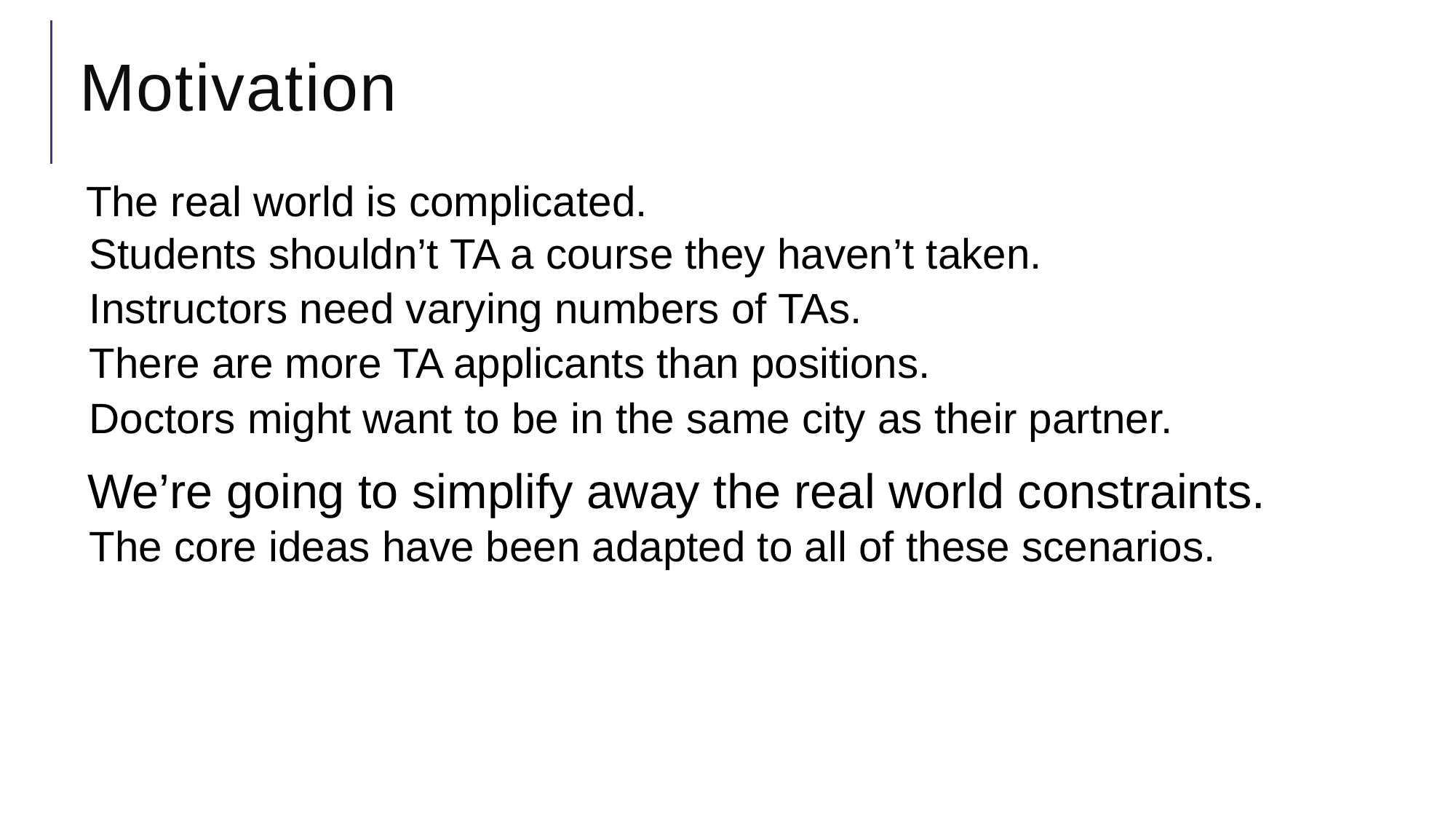

# Motivation
The real world is complicated.
Students shouldn’t TA a course they haven’t taken.
Instructors need varying numbers of TAs.
There are more TA applicants than positions.
Doctors might want to be in the same city as their partner.
We’re going to simplify away the real world constraints.
The core ideas have been adapted to all of these scenarios.